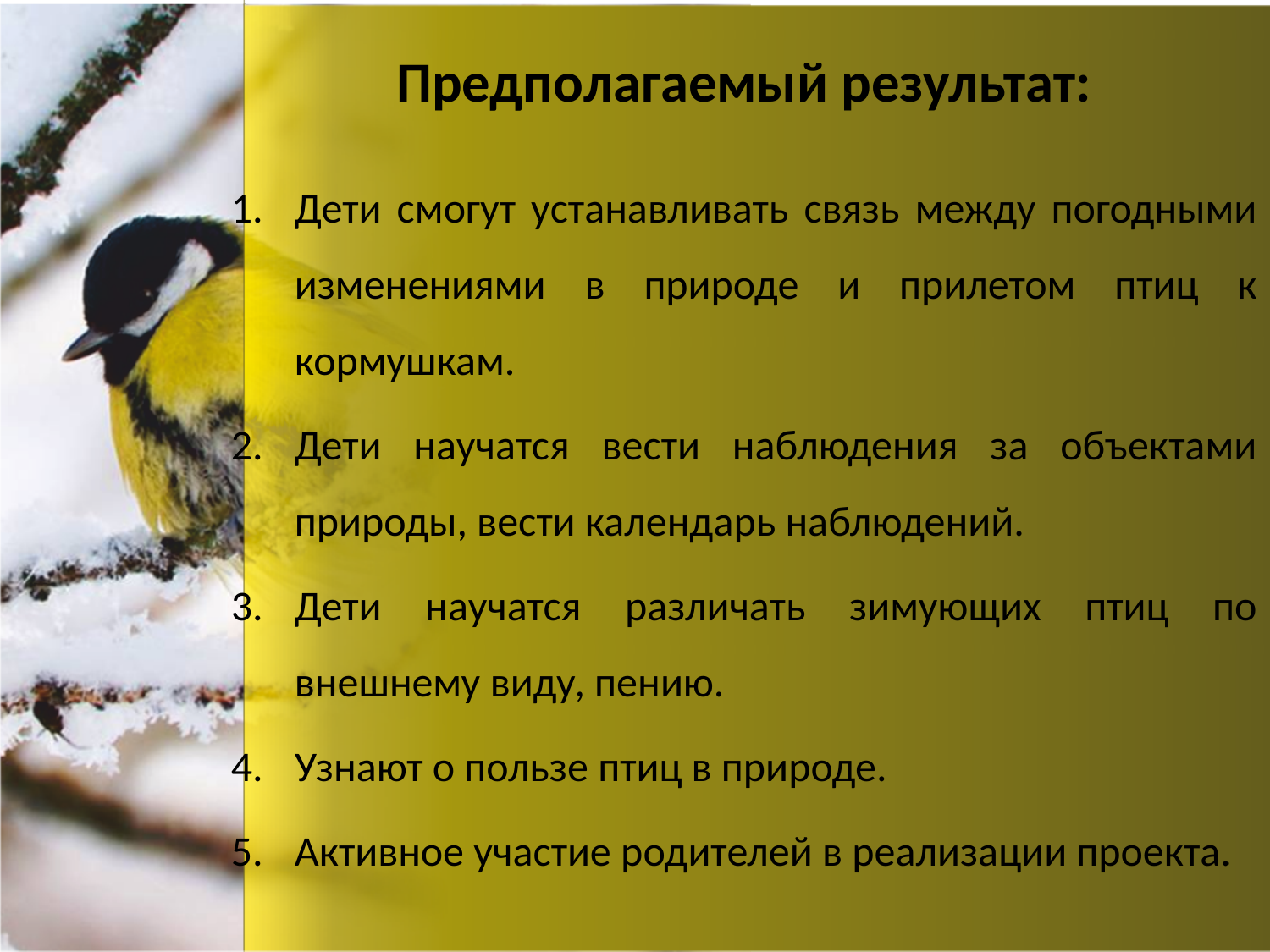

# Предполагаемый результат:
Дети смогут устанавливать связь между погодными изменениями в природе и прилетом птиц к кормушкам.
Дети научатся вести наблюдения за объектами природы, вести календарь наблюдений.
Дети научатся различать зимующих птиц по внешнему виду, пению.
Узнают о пользе птиц в природе.
Активное участие родителей в реализации проекта.